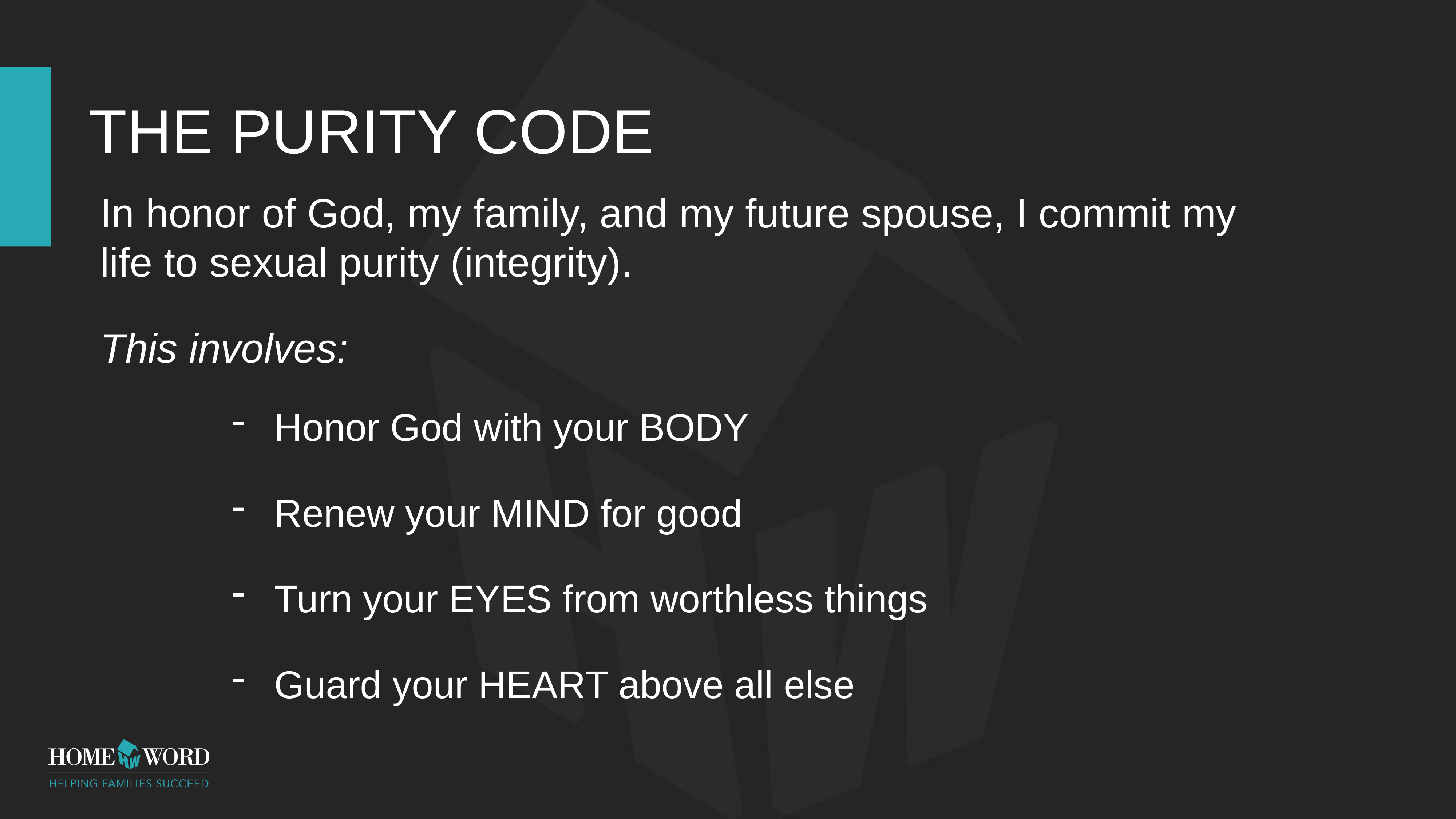

# The Purity Code
In honor of God, my family, and my future spouse, I commit my life to sexual purity (integrity).
This involves:
Honor God with your BODY
Renew your MIND for good
Turn your EYES from worthless things
Guard your HEART above all else